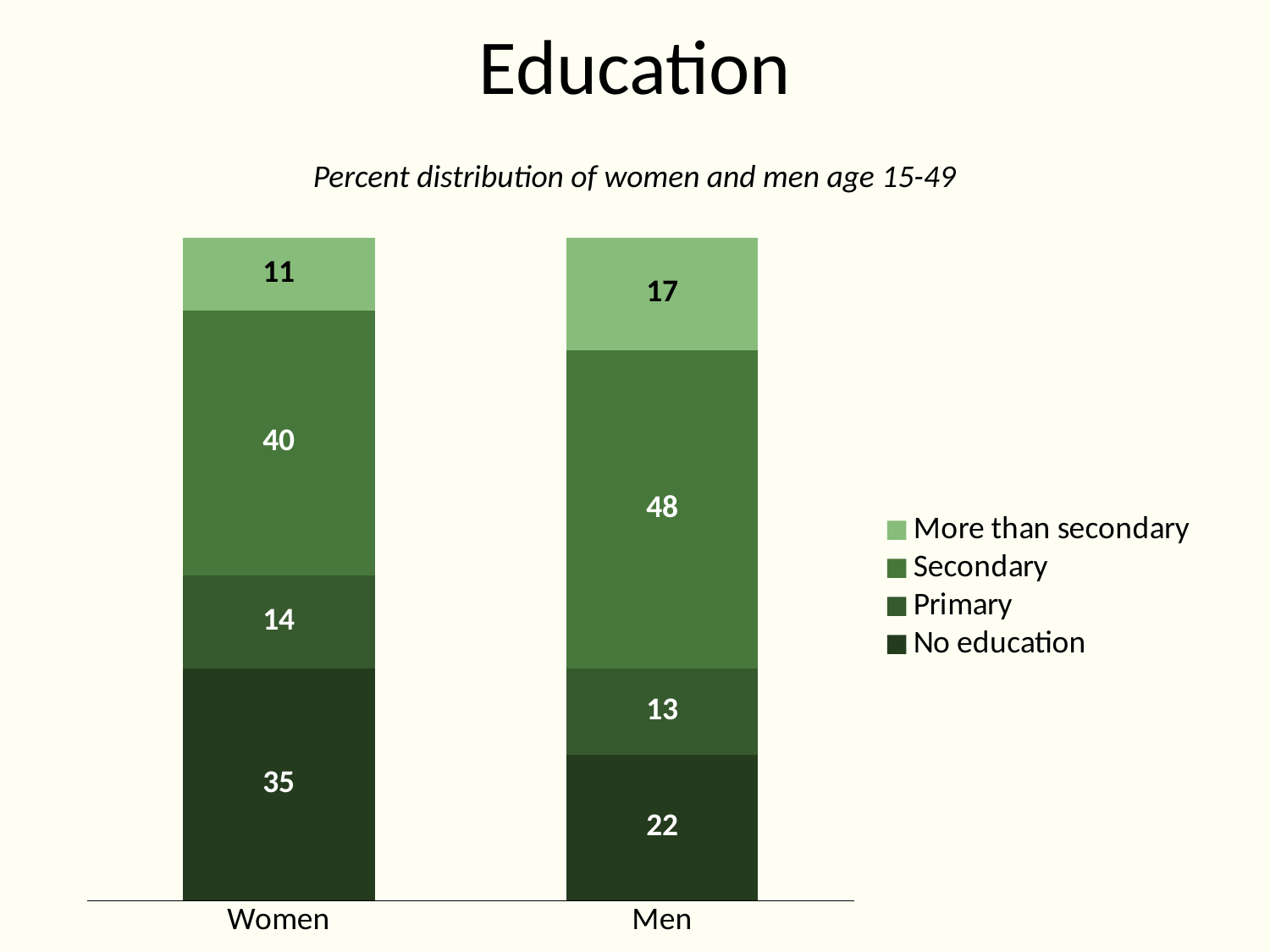

# Education
Percent distribution of women and men age 15-49

### Chart

| Category | No education | Primary | Secondary | More than secondary |
|---|---|---|---|---|
| Women | 35.0 | 14.0 | 40.0 | 11.0 |
| Men | 22.0 | 13.0 | 48.0 | 17.0 |